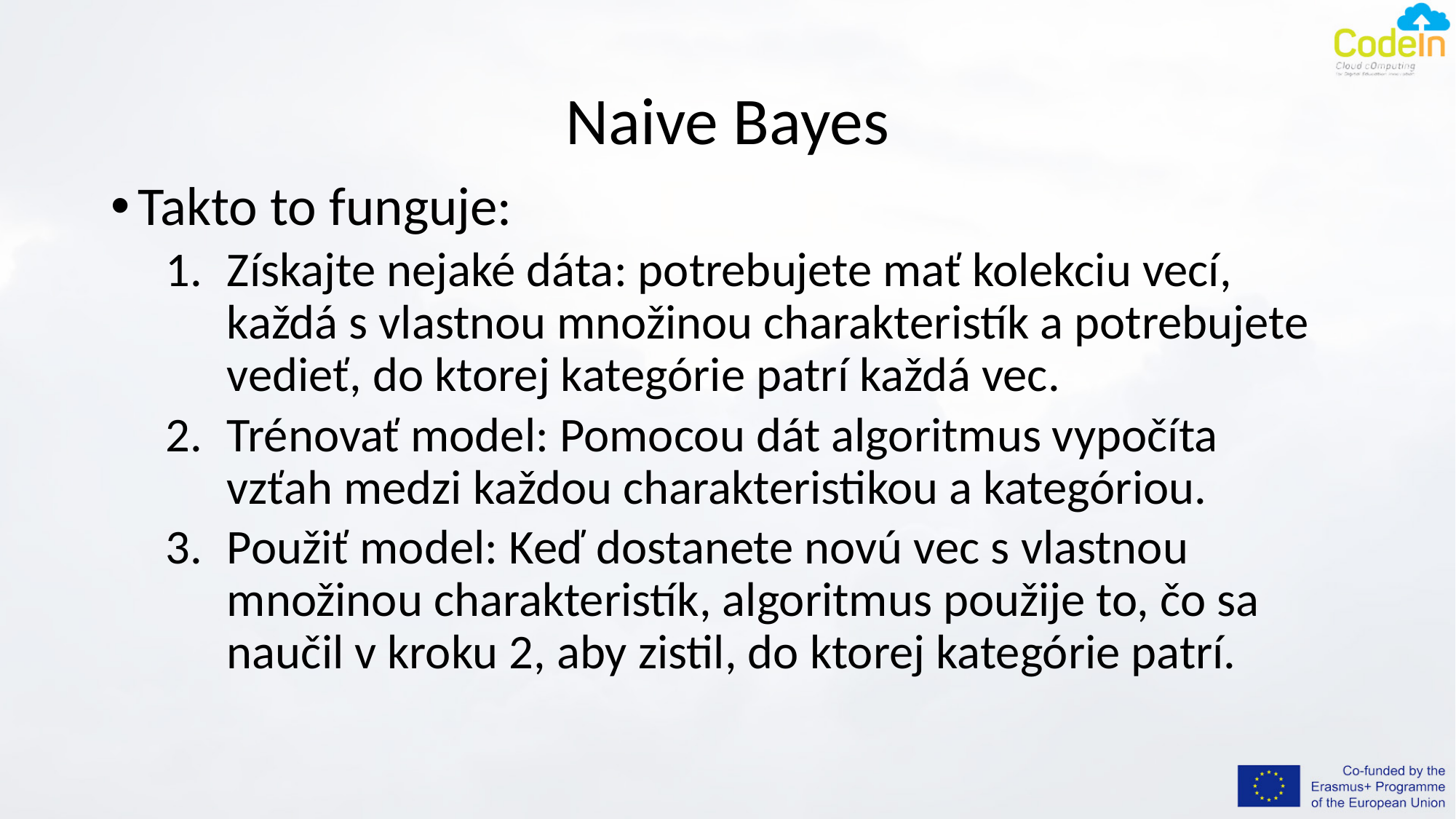

# Naive Bayes
Takto to funguje:
Získajte nejaké dáta: potrebujete mať kolekciu vecí, každá s vlastnou množinou charakteristík a potrebujete vedieť, do ktorej kategórie patrí každá vec.
Trénovať model: Pomocou dát algoritmus vypočíta vzťah medzi každou charakteristikou a kategóriou.
Použiť model: Keď dostanete novú vec s vlastnou množinou charakteristík, algoritmus použije to, čo sa naučil v kroku 2, aby zistil, do ktorej kategórie patrí.